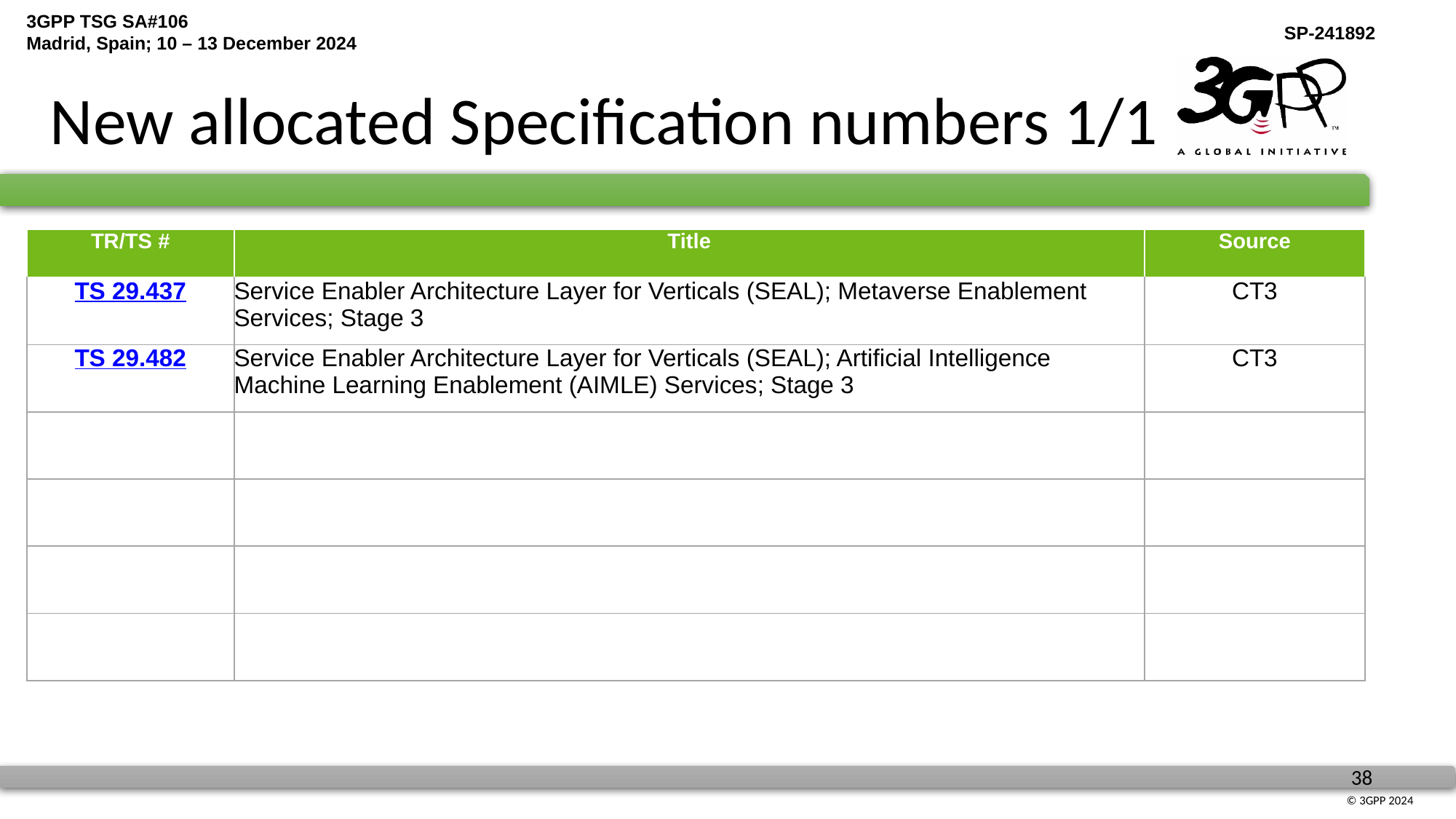

# New allocated Specification numbers 1/1
| TR/TS # | Title | Source |
| --- | --- | --- |
| TS 29.437 | Service Enabler Architecture Layer for Verticals (SEAL); Metaverse Enablement Services; Stage 3 | CT3 |
| TS 29.482 | Service Enabler Architecture Layer for Verticals (SEAL); Artificial Intelligence Machine Learning Enablement (AIMLE) Services; Stage 3 | CT3 |
|  |  |  |
|  |  |  |
|  |  |  |
|  |  |  |